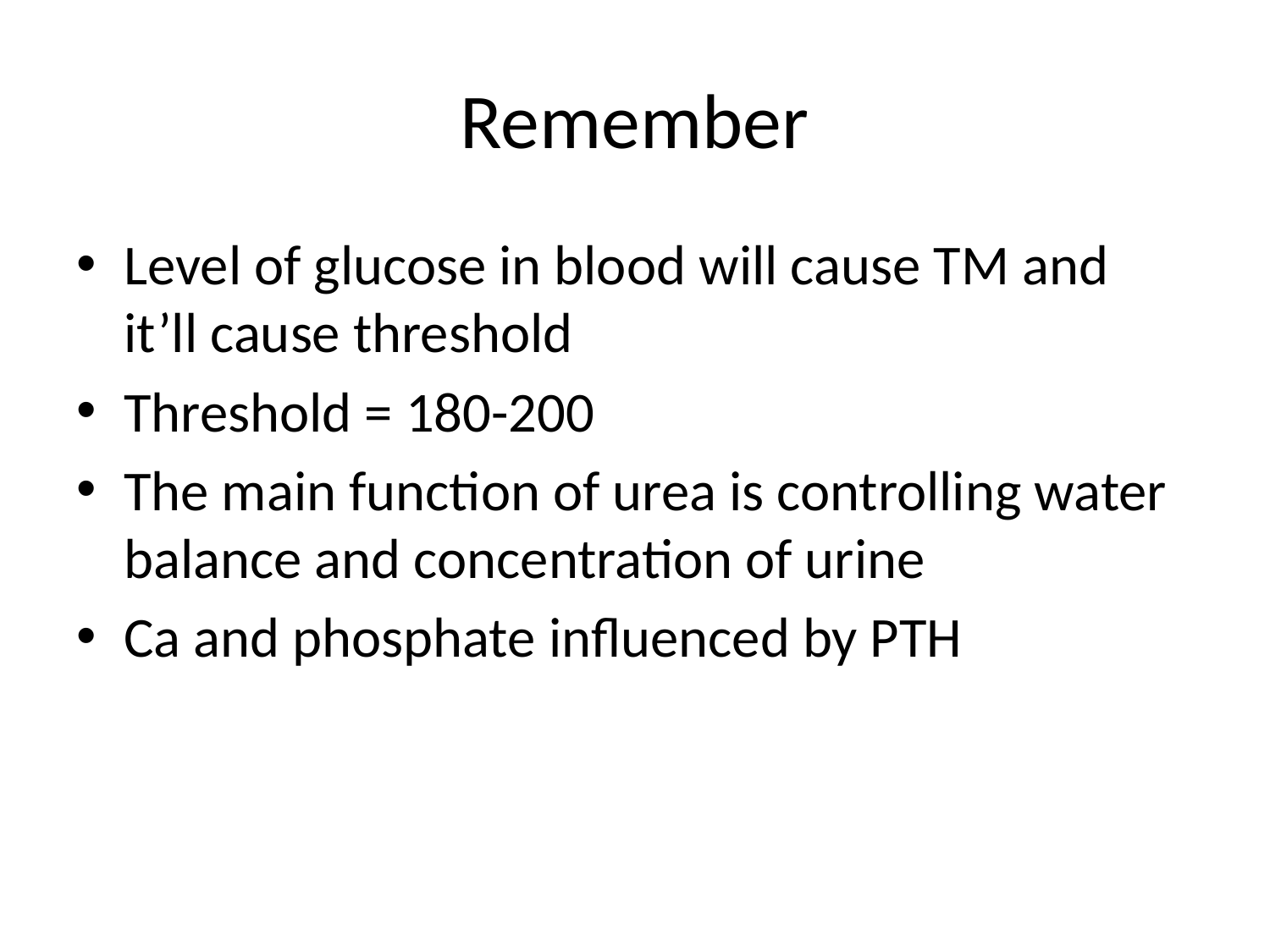

# Remember
Level of glucose in blood will cause TM and it’ll cause threshold
Threshold = 180-200
The main function of urea is controlling water balance and concentration of urine
Ca and phosphate influenced by PTH